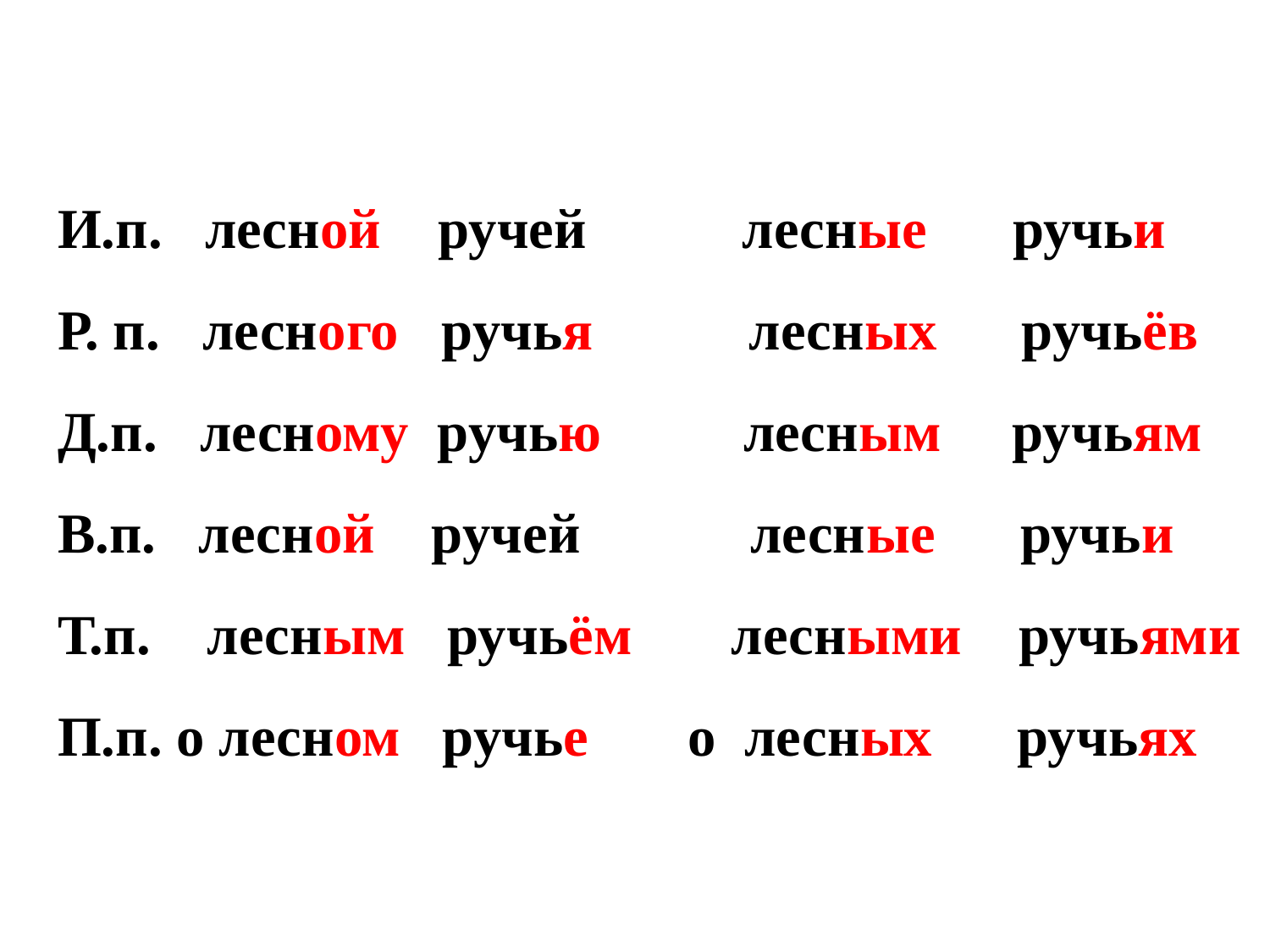

И.п.   лесной    ручей           лесные      ручьи
Р. п.   лесного   ручья           лесных      ручьёв
Д.п.   лесному  ручью          лесным     ручьям
В.п.   лесной    ручей            лесные      ручьи
Т.п.    лесным   ручьём       лесными    ручьями
П.п. о лесном   ручье       о  лесных      ручьях